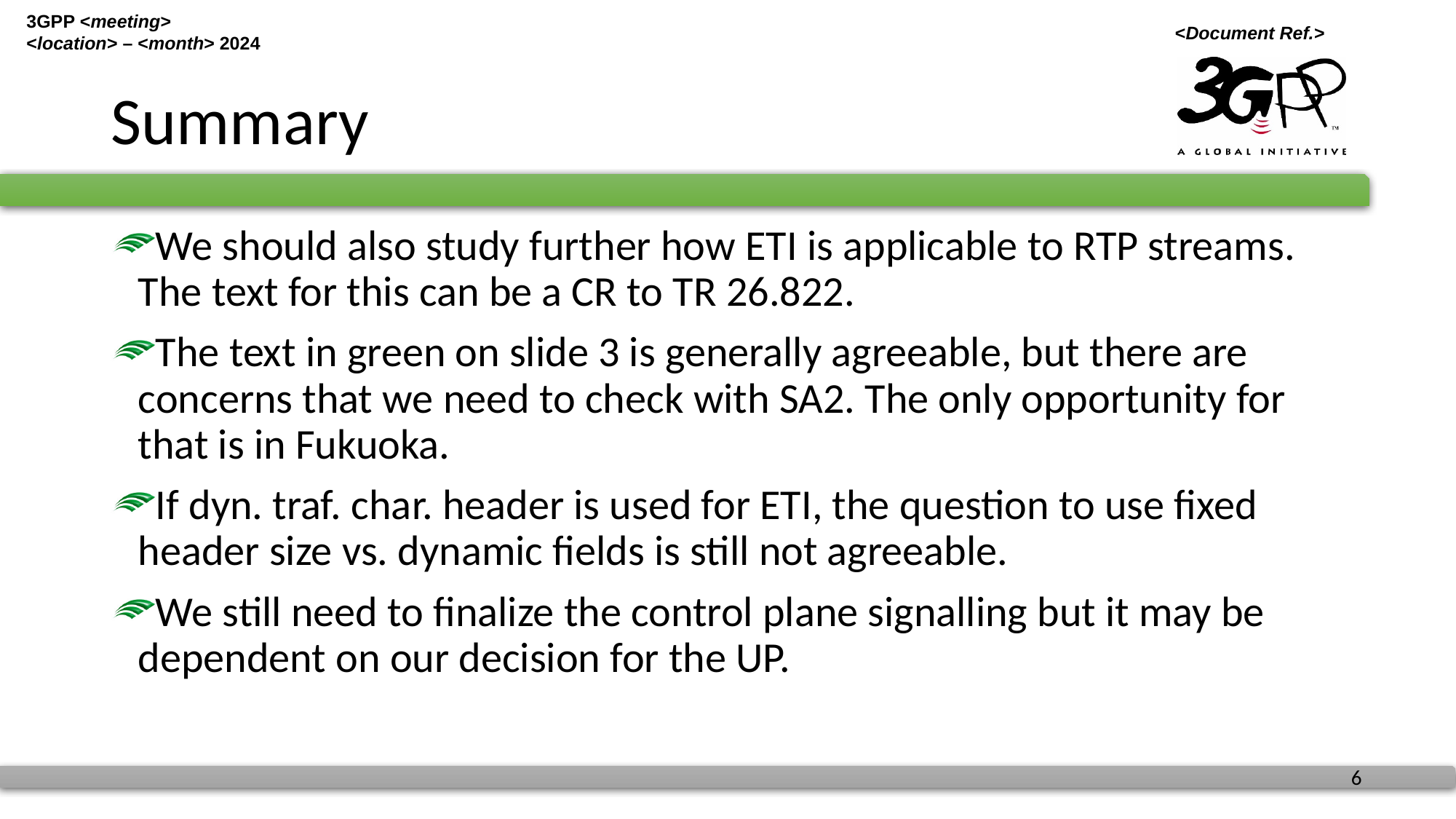

# Summary
We should also study further how ETI is applicable to RTP streams. The text for this can be a CR to TR 26.822.
The text in green on slide 3 is generally agreeable, but there are concerns that we need to check with SA2. The only opportunity for that is in Fukuoka.
If dyn. traf. char. header is used for ETI, the question to use fixed header size vs. dynamic fields is still not agreeable.
We still need to finalize the control plane signalling but it may be dependent on our decision for the UP.